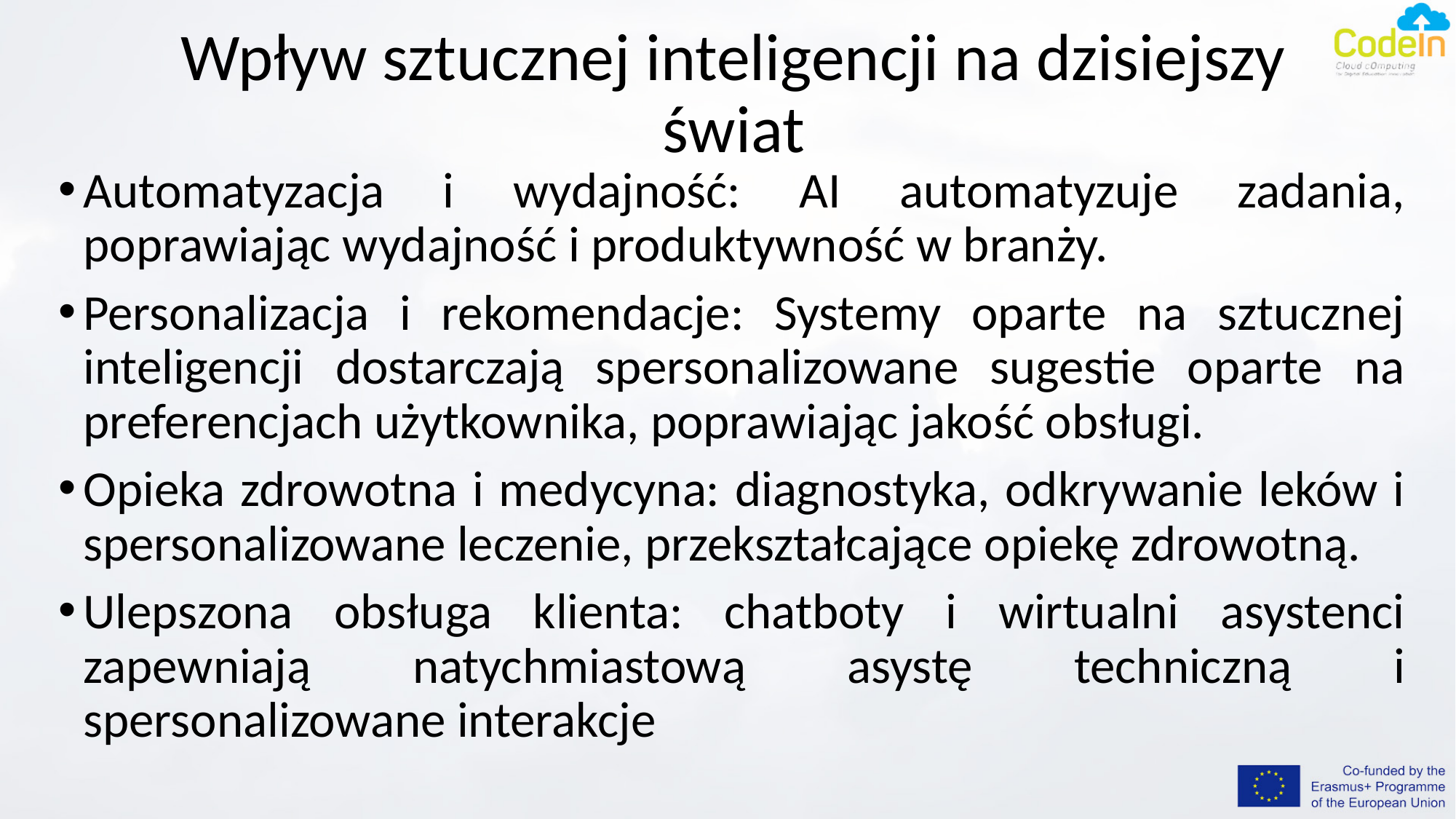

# Wpływ sztucznej inteligencji na dzisiejszy świat
Automatyzacja i wydajność: AI automatyzuje zadania, poprawiając wydajność i produktywność w branży.
Personalizacja i rekomendacje: Systemy oparte na sztucznej inteligencji dostarczają spersonalizowane sugestie oparte na preferencjach użytkownika, poprawiając jakość obsługi.
Opieka zdrowotna i medycyna: diagnostyka, odkrywanie leków i spersonalizowane leczenie, przekształcające opiekę zdrowotną.
Ulepszona obsługa klienta: chatboty i wirtualni asystenci zapewniają natychmiastową asystę techniczną i spersonalizowane interakcje